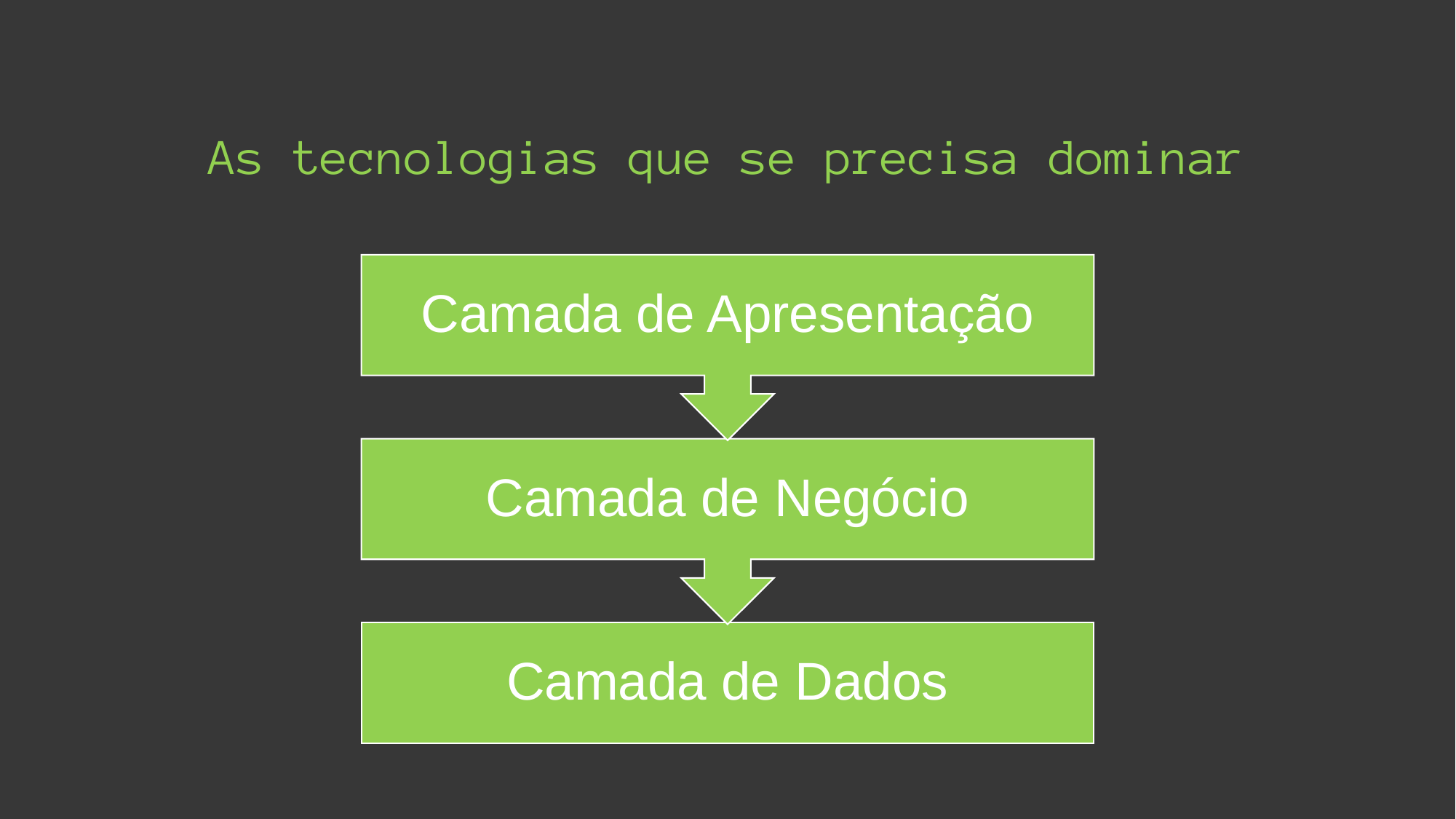

# As tecnologias que se precisa dominar
Camada de Dados
Camada de Negócio
Camada de Apresentação